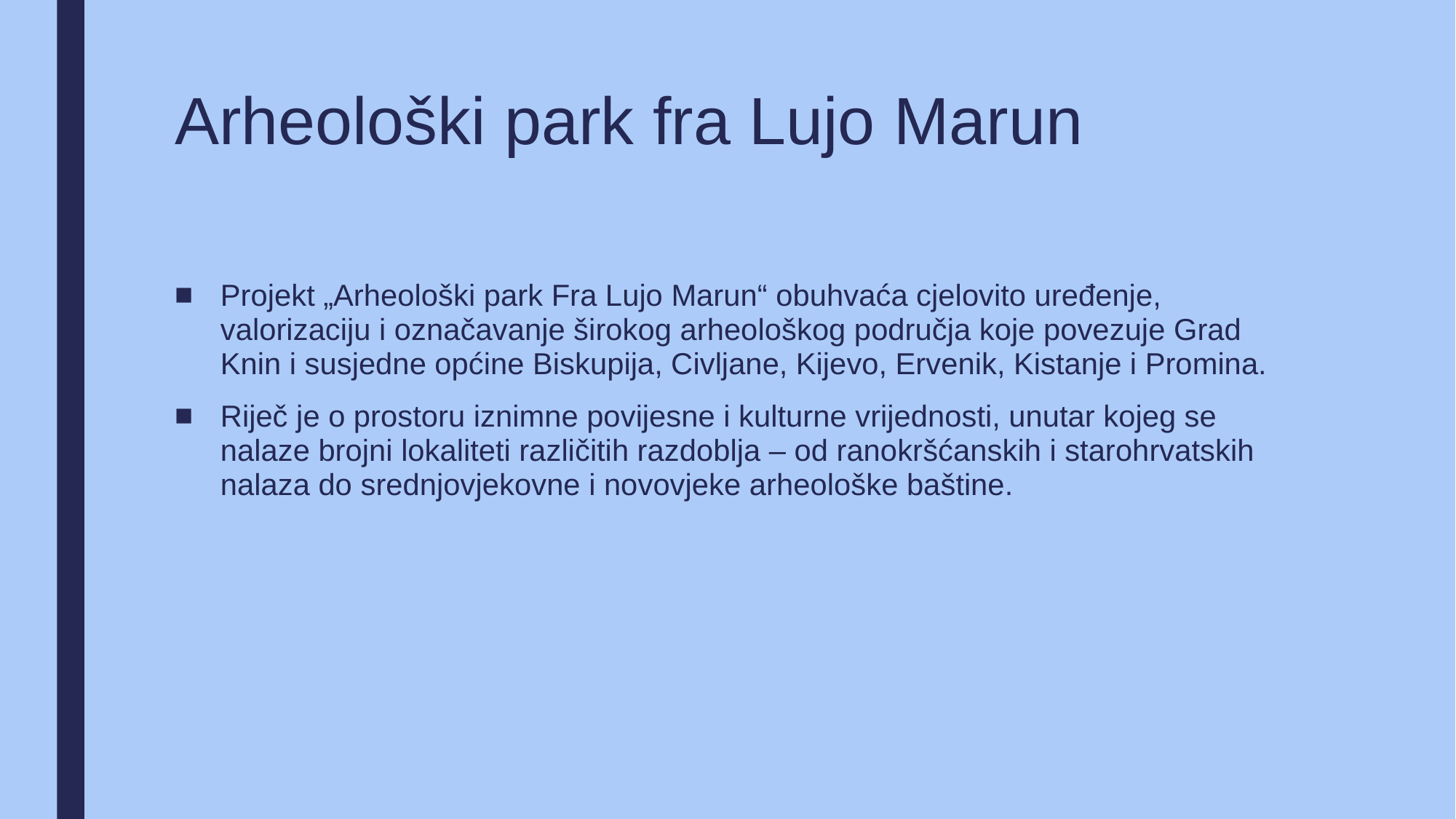

# Arheološki park fra Lujo Marun
Projekt „Arheološki park Fra Lujo Marun“ obuhvaća cjelovito uređenje, valorizaciju i označavanje širokog arheološkog područja koje povezuje Grad Knin i susjedne općine Biskupija, Civljane, Kijevo, Ervenik, Kistanje i Promina.
Riječ je o prostoru iznimne povijesne i kulturne vrijednosti, unutar kojeg se nalaze brojni lokaliteti različitih razdoblja – od ranokršćanskih i starohrvatskih nalaza do srednjovjekovne i novovjeke arheološke baštine.